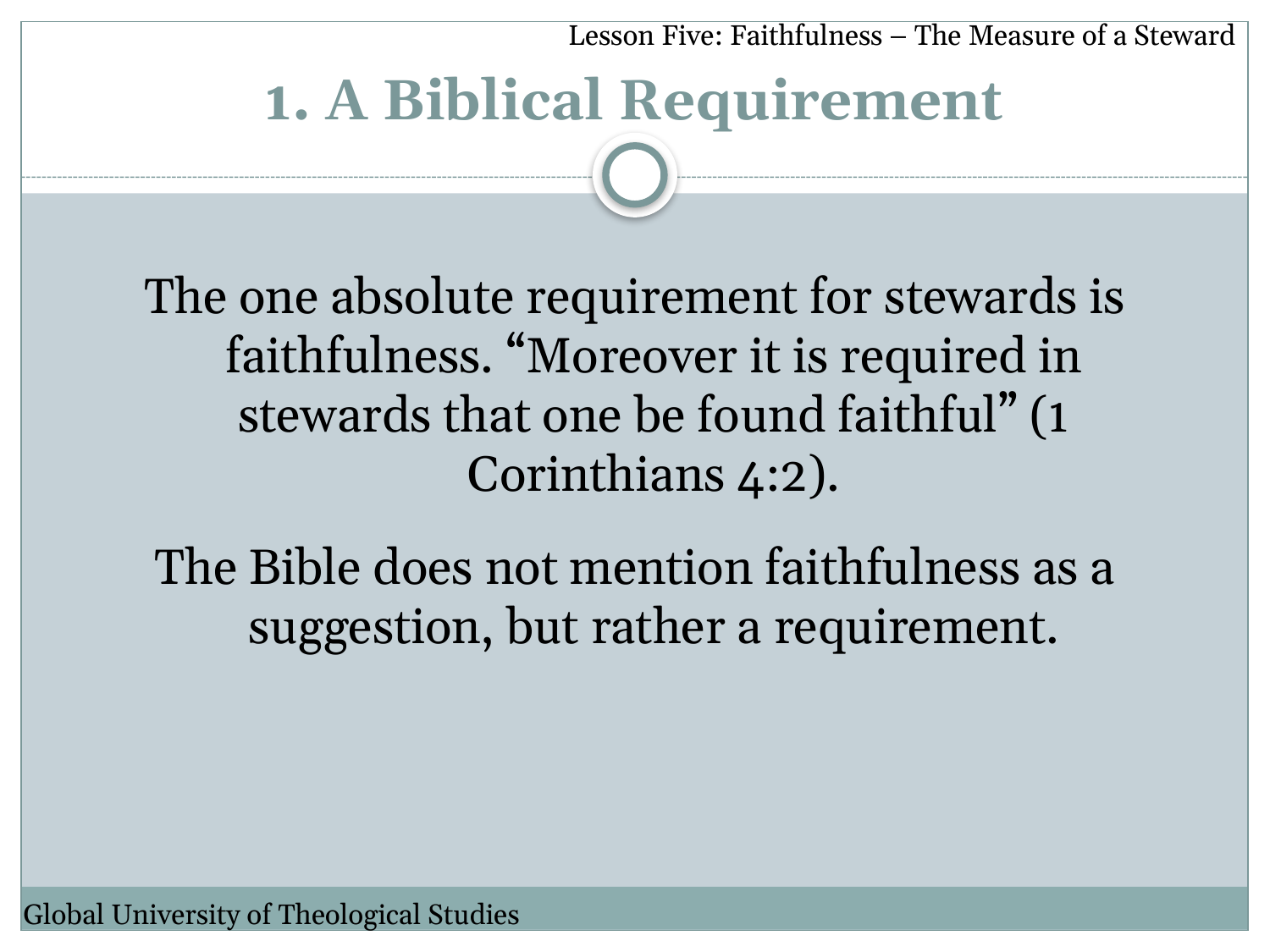

Lesson Five: Faithfulness – The Measure of a Steward
# 1. A Biblical Requirement
The one absolute requirement for stewards is faithfulness. “Moreover it is required in stewards that one be found faithful” (1 Corinthians 4:2).
The Bible does not mention faithfulness as a suggestion, but rather a requirement.
Global University of Theological Studies